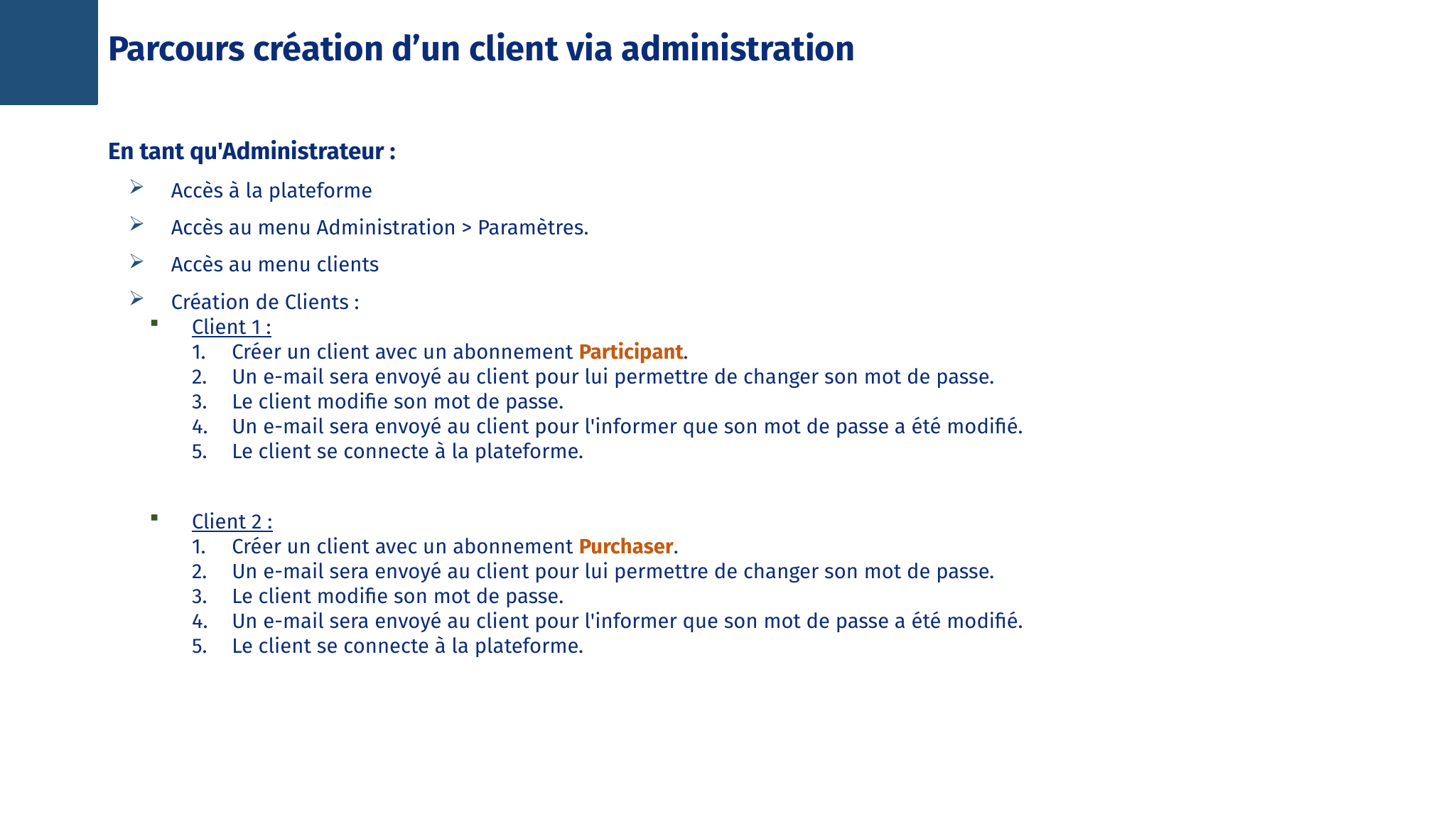

# Parcours création d’un client via administration
En tant qu'Administrateur :
Accès à la plateforme
Accès au menu Administration > Paramètres.
Accès au menu clients
Création de Clients :
Client 1 :
Créer un client avec un abonnement Participant.
Un e-mail sera envoyé au client pour lui permettre de changer son mot de passe.
Le client modifie son mot de passe.
Un e-mail sera envoyé au client pour l'informer que son mot de passe a été modifié.
Le client se connecte à la plateforme.

Client 2 :
Créer un client avec un abonnement Purchaser.
Un e-mail sera envoyé au client pour lui permettre de changer son mot de passe.
Le client modifie son mot de passe.
Un e-mail sera envoyé au client pour l'informer que son mot de passe a été modifié.
Le client se connecte à la plateforme.